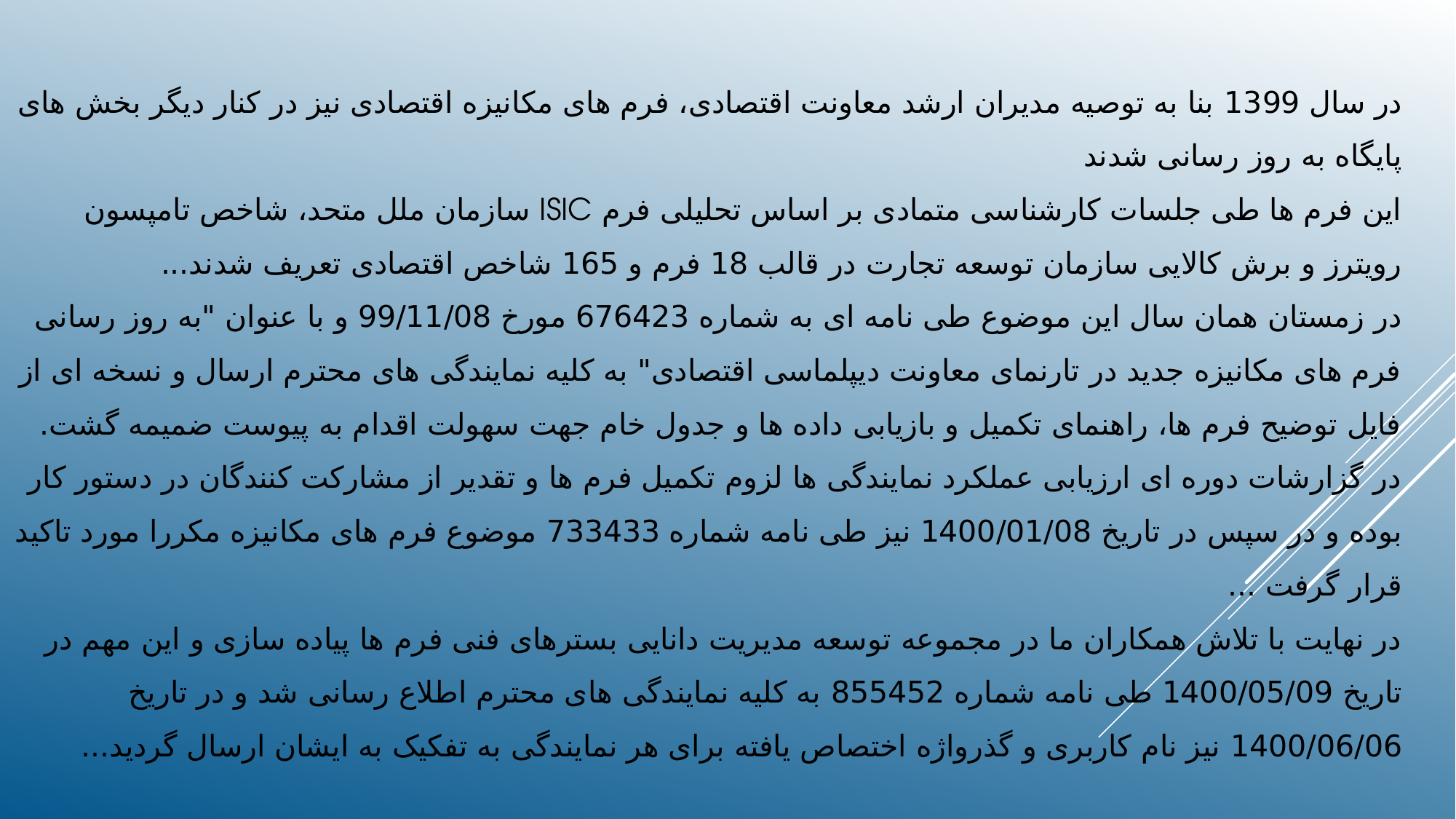

# در سال 1399 بنا به توصیه مدیران ارشد معاونت اقتصادی، فرم های مکانیزه اقتصادی نیز در کنار دیگر بخش های پایگاه به روز رسانی شدند این فرم ها طی جلسات کارشناسی متمادی بر اساس تحلیلی فرم ISIc سازمان ملل متحد، شاخص تامپسون رویترز و برش کالایی سازمان توسعه تجارت در قالب 18 فرم و 165 شاخص اقتصادی تعریف شدند... در زمستان همان سال این موضوع طی نامه ای به شماره 676423 مورخ 99/11/08 و با عنوان "به روز رسانی فرم های مکانیزه جدید در تارنمای معاونت دیپلماسی اقتصادی" به کلیه نمایندگی های محترم ارسال و نسخه ای از فایل توضیح فرم ها، راهنمای تکمیل و بازیابی داده ها و جدول خام جهت سهولت اقدام به پیوست ضمیمه گشت. در گزارشات دوره ای ارزیابی عملکرد نمایندگی ها لزوم تکمیل فرم ها و تقدیر از مشارکت کنندگان در دستور کار بوده و در سپس در تاریخ 1400/01/08 نیز طی نامه شماره 733433 موضوع فرم های مکانیزه مکررا مورد تاکید قرار گرفت ... در نهایت با تلاش همکاران ما در مجموعه توسعه مدیریت دانایی بسترهای فنی فرم ها پیاده سازی و این مهم در تاریخ 1400/05/09 طی نامه شماره 855452 به کلیه نمایندگی های محترم اطلاع رسانی شد و در تاریخ 1400/06/06 نیز نام کاربری و گذرواژه اختصاص یافته برای هر نمایندگی به تفکیک به ایشان ارسال گردید...